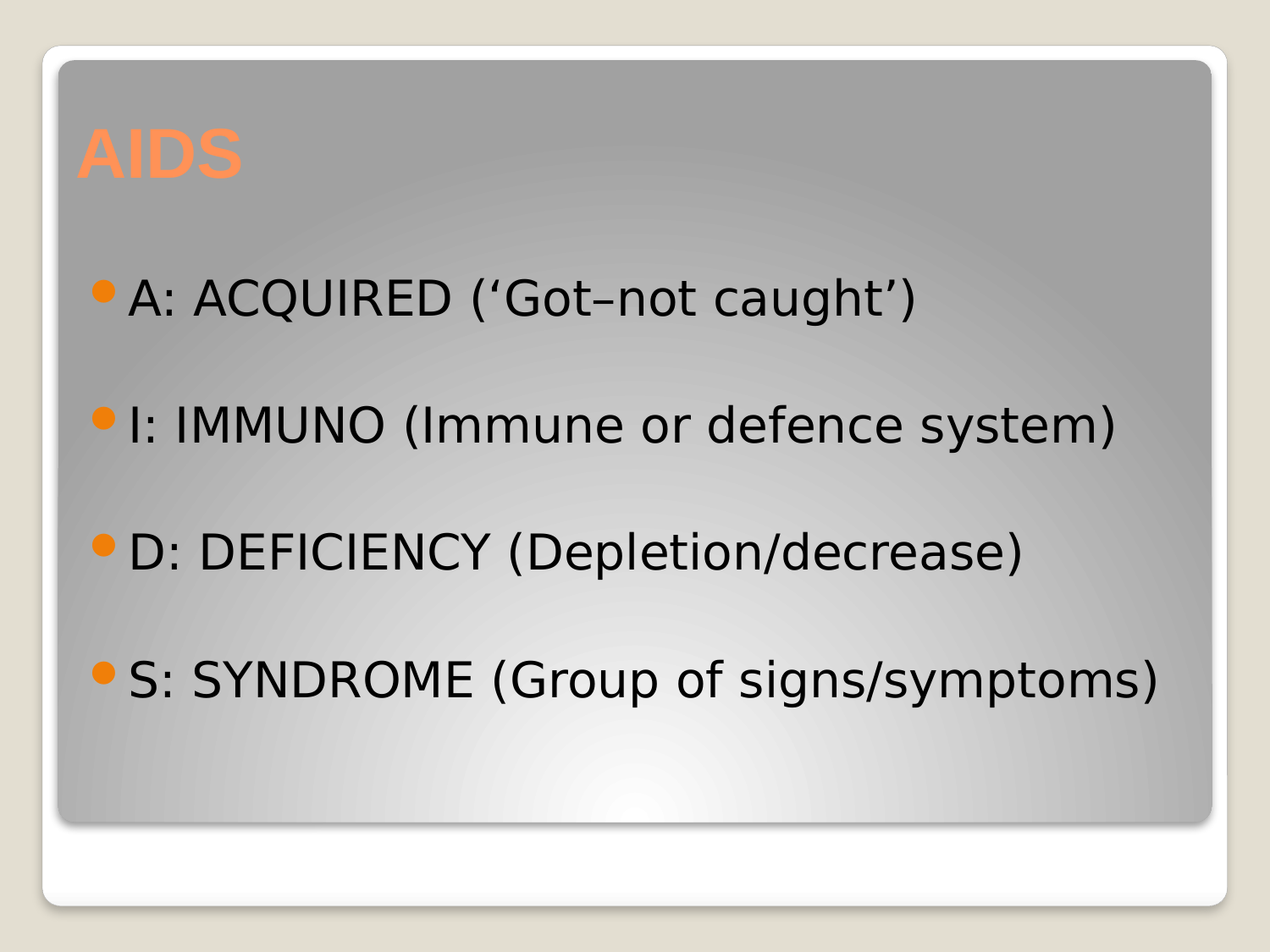

# AIDS
A: ACQUIRED (‘Got–not caught’)

I: IMMUNO (Immune or defence system)

D: DEFICIENCY (Depletion/decrease)

S: SYNDROME (Group of signs/symptoms)